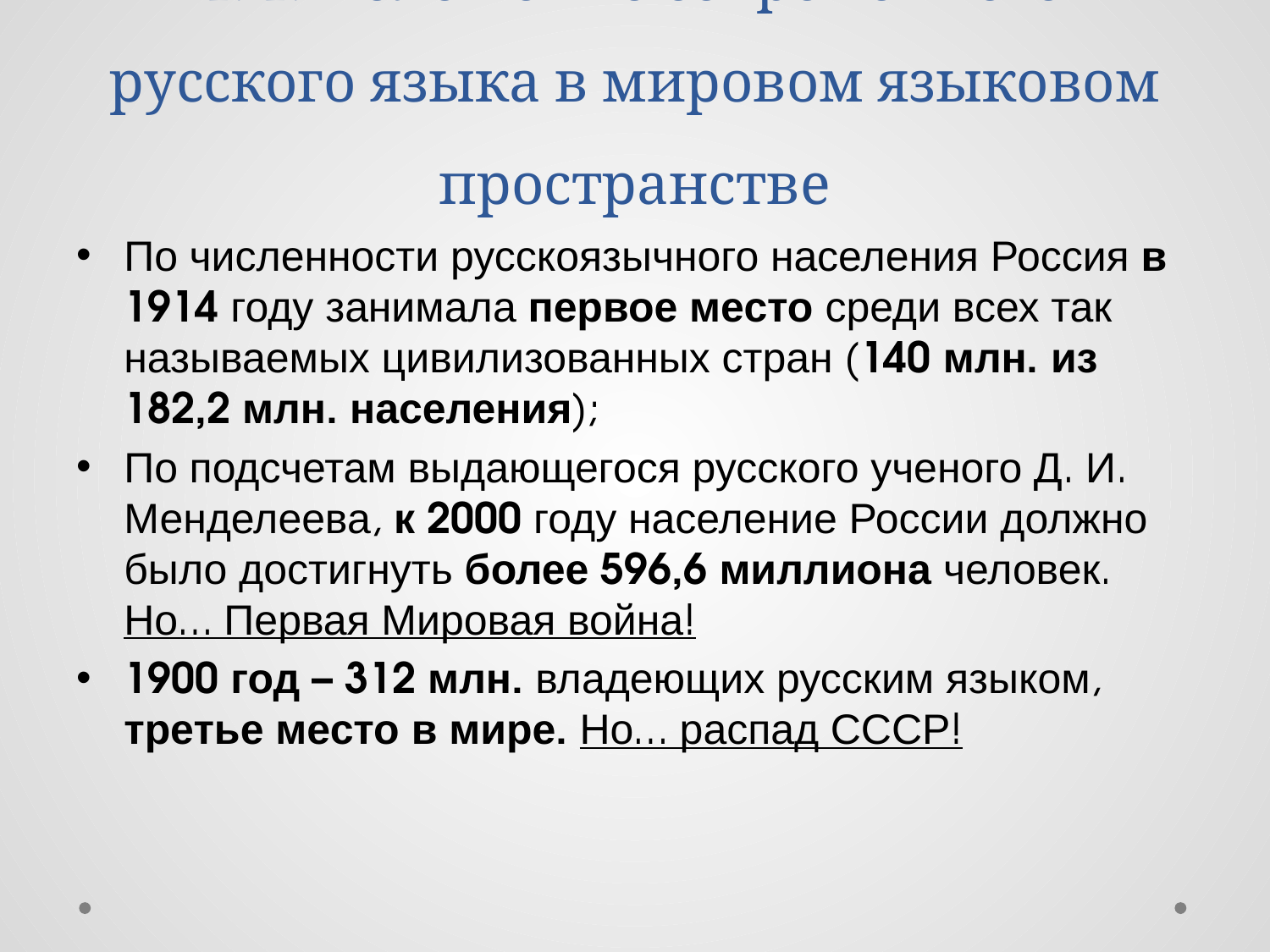

# 1. 1. Положение современного русского языка в мировом языковом пространстве
По численности русскоязычного населения Россия в 1914 году занимала первое место среди всех так называемых цивилизованных стран (140 млн. из 182,2 млн. населения);
По подсчетам выдающегося русского ученого Д. И. Менделеева, к 2000 году население России должно было достигнуть более 596,6 миллиона человек. Но… Первая Мировая война!
1900 год – 312 млн. владеющих русским языком, третье место в мире. Но… распад СССР!